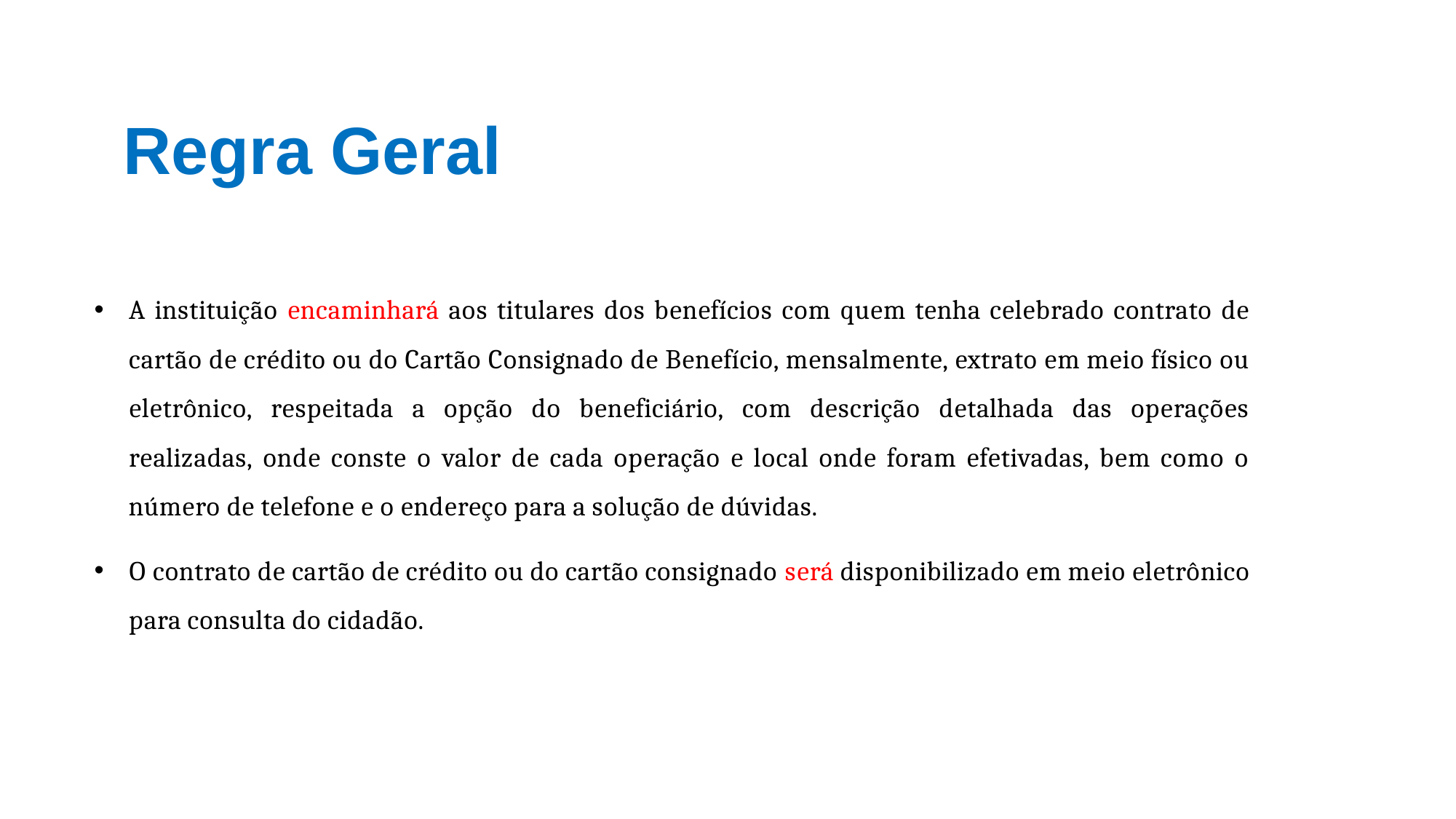

# Regra Geral

A instituição encaminhará aos titulares dos benefícios com quem tenha celebrado contrato de cartão de crédito ou do Cartão Consignado de Benefício, mensalmente, extrato em meio físico ou eletrônico, respeitada a opção do beneficiário, com descrição detalhada das operações realizadas, onde conste o valor de cada operação e local onde foram efetivadas, bem como o número de telefone e o endereço para a solução de dúvidas.
O contrato de cartão de crédito ou do cartão consignado será disponibilizado em meio eletrônico para consulta do cidadão.